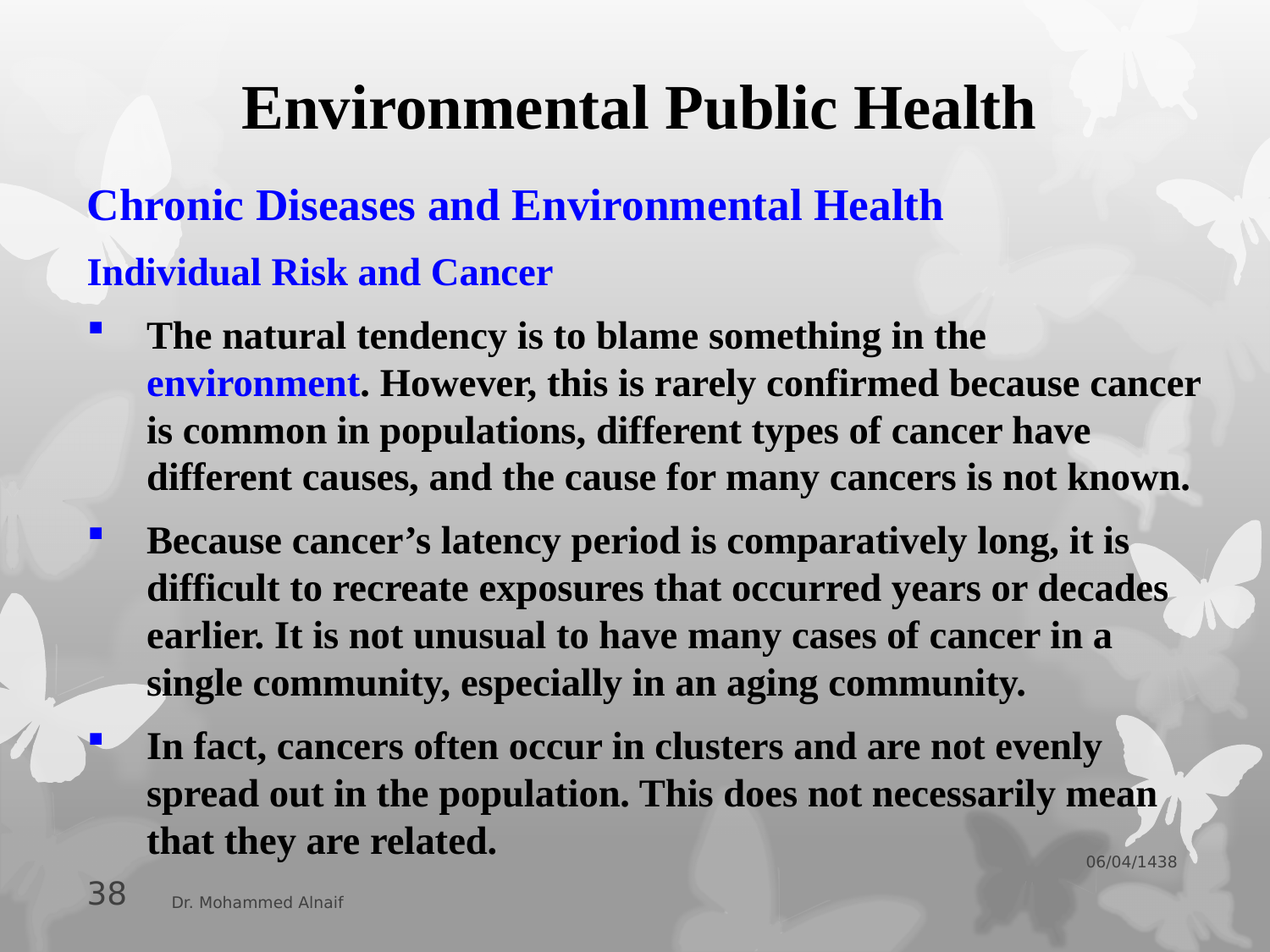

# Environmental Public Health
Chronic Diseases and Environmental Health
Individual Risk and Cancer
The natural tendency is to blame something in the environment. However, this is rarely confirmed because cancer is common in populations, different types of cancer have different causes, and the cause for many cancers is not known.
Because cancer’s latency period is comparatively long, it is difficult to recreate exposures that occurred years or decades earlier. It is not unusual to have many cases of cancer in a single community, especially in an aging community.
In fact, cancers often occur in clusters and are not evenly spread out in the population. This does not necessarily mean that they are related.
06/04/1438
38
Dr. Mohammed Alnaif